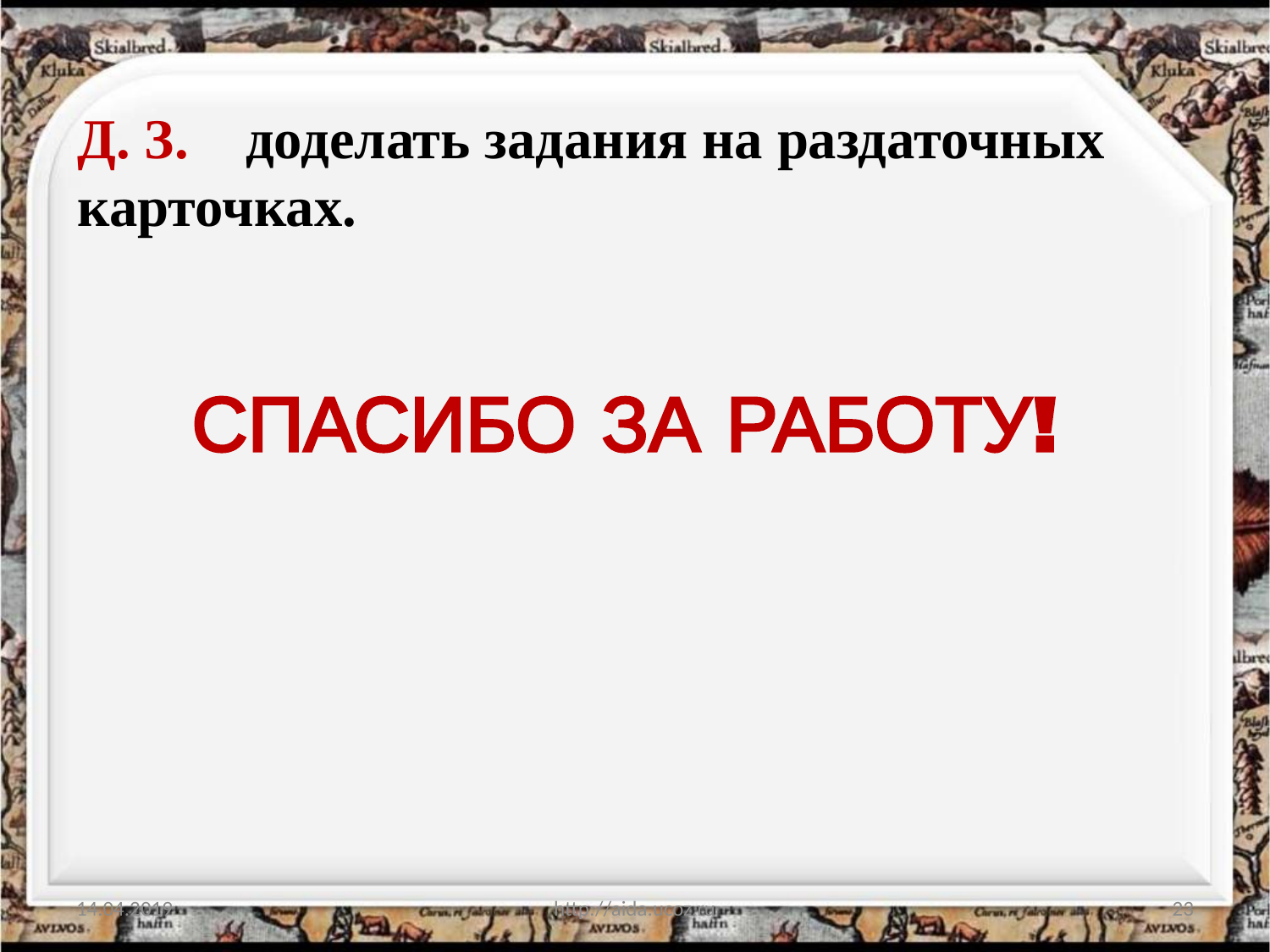

Д. З.    доделать задания на раздаточных
карточках.
СПАСИБО ЗА РАБОТУ!
14.04.2019
http://aida.ucoz.ru
23